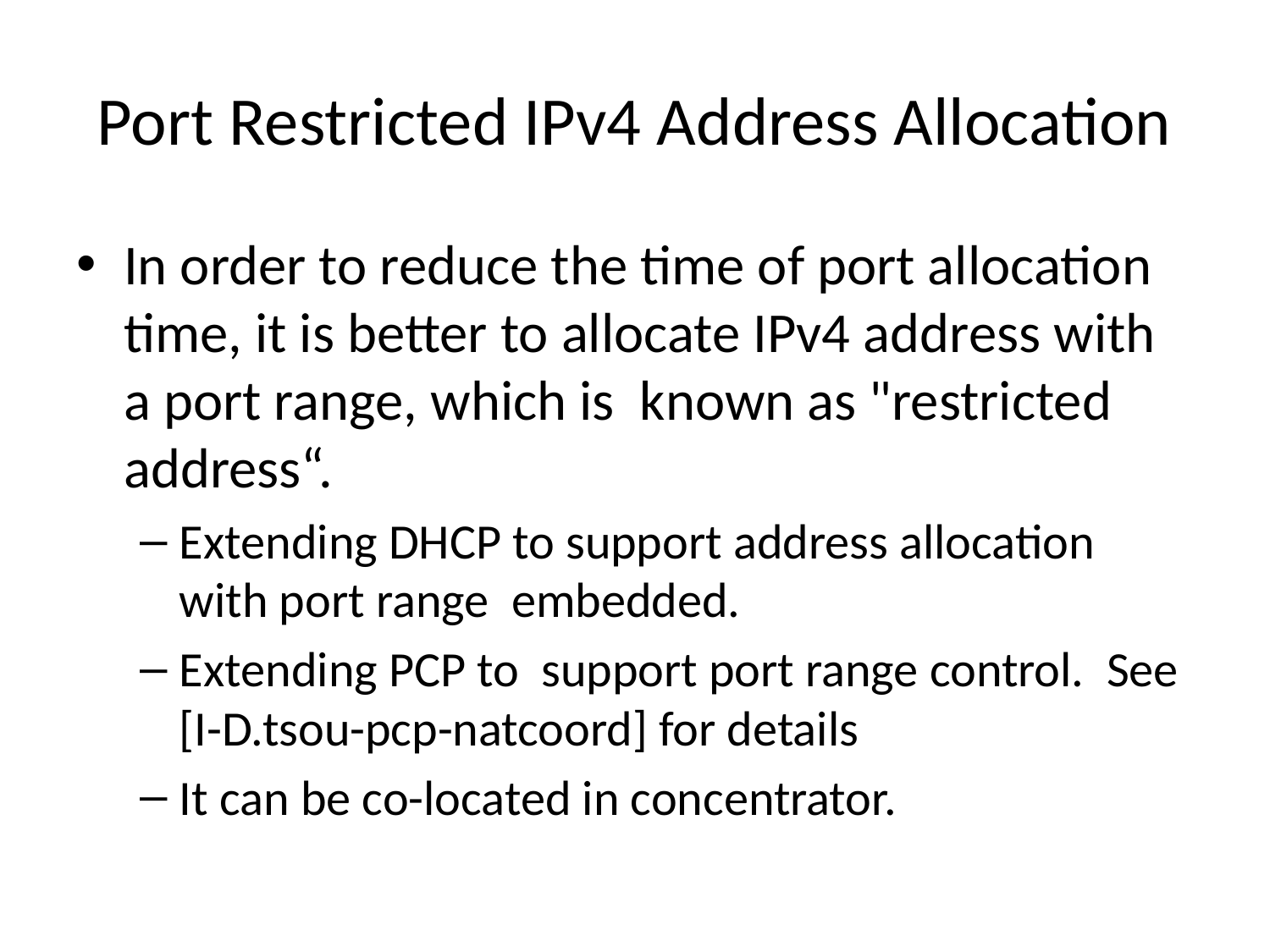

# Port Restricted IPv4 Address Allocation
In order to reduce the time of port allocation time, it is better to allocate IPv4 address with a port range, which is  known as "restricted address“.
Extending DHCP to support address allocation with port range  embedded.
Extending PCP to  support port range control.  See [I-D.tsou-pcp-natcoord] for details
It can be co-located in concentrator.